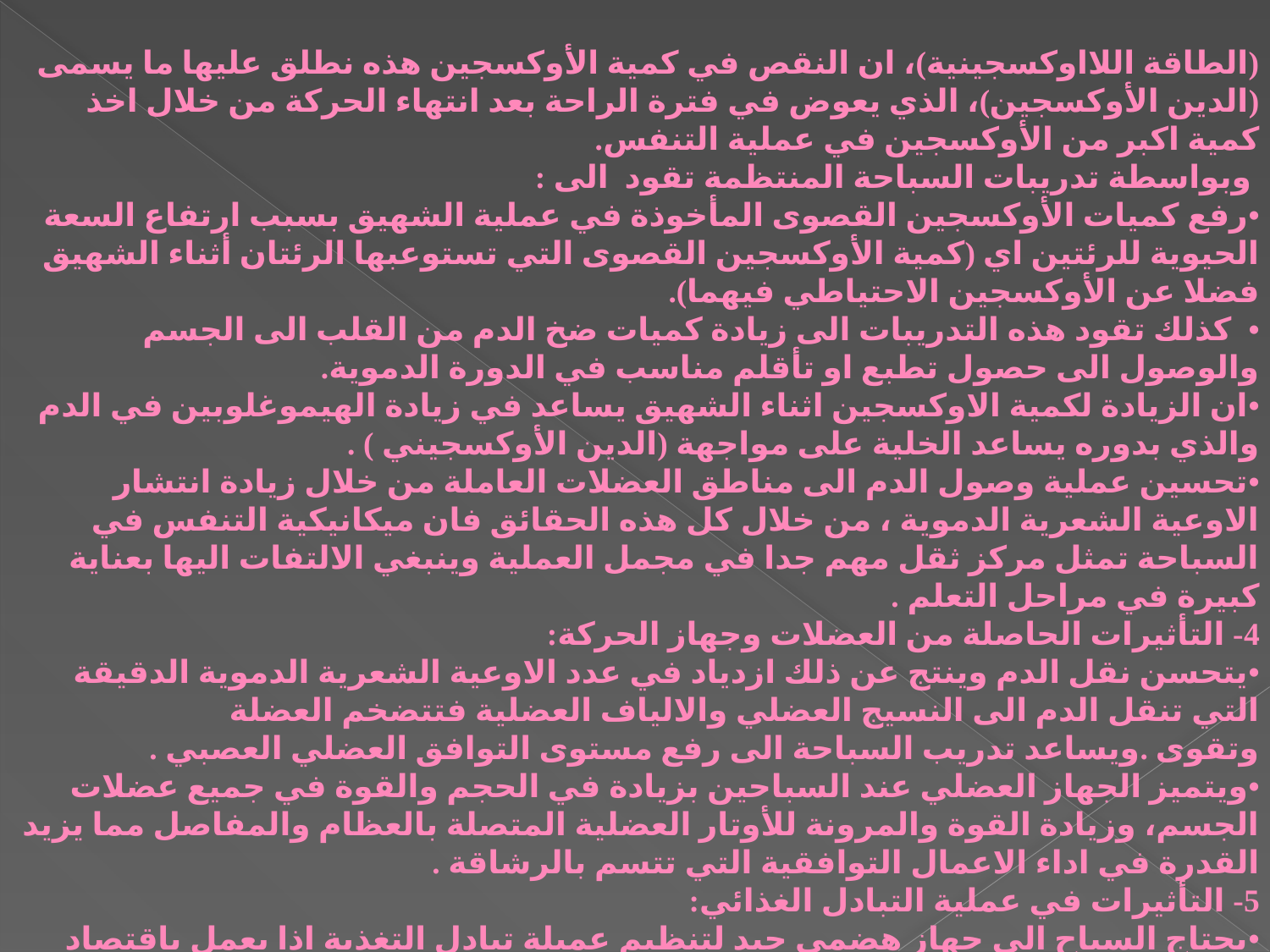

(الطاقة اللااوكسجينية)، ان النقص في كمية الأوكسجين هذه نطلق عليها ما يسمى (الدين الأوكسجين)، الذي يعوض في فترة الراحة بعد انتهاء الحركة من خلال اخذ كمية اكبر من الأوكسجين في عملية التنفس.
 وبواسطة تدريبات السباحة المنتظمة تقود  الى :
•	رفع كميات الأوكسجين القصوى المأخوذة في عملية الشهيق بسبب ارتفاع السعة الحيوية للرئتين اي (كمية الأوكسجين القصوى التي تستوعبها الرئتان أثناء الشهيق فضلا عن الأوكسجين الاحتياطي فيهما).
•	  كذلك تقود هذه التدريبات الى زيادة كميات ضخ الدم من القلب الى الجسم والوصول الى حصول تطبع او تأقلم مناسب في الدورة الدموية.
•	ان الزيادة لكمية الاوكسجين اثناء الشهيق يساعد في زيادة الهيموغلوبين في الدم والذي بدوره يساعد الخلية على مواجهة (الدين الأوكسجيني ) .
•	تحسين عملية وصول الدم الى مناطق العضلات العاملة من خلال زيادة انتشار الاوعية الشعرية الدموية ، من خلال كل هذه الحقائق فان ميكانيكية التنفس في السباحة تمثل مركز ثقل مهم جدا في مجمل العملية وينبغي الالتفات اليها بعناية كبيرة في مراحل التعلم .
4- التأثيرات الحاصلة من العضلات وجهاز الحركة:
•	يتحسن نقل الدم وينتج عن ذلك ازدياد في عدد الاوعية الشعرية الدموية الدقيقة التي تنقل الدم الى النسيج العضلي والالياف العضلية فتتضخم العضلة وتقوى .ويساعد تدريب السباحة الى رفع مستوى التوافق العضلي العصبي .
•	ويتميز الجهاز العضلي عند السباحين بزيادة في الحجم والقوة في جميع عضلات الجسم، وزيادة القوة والمرونة للأوتار العضلية المتصلة بالعظام والمفاصل مما يزيد القدرة في اداء الاعمال التوافقية التي تتسم بالرشاقة .
5- التأثيرات في عملية التبادل الغذائي:
•	يحتاج السباح الى جهاز هضمي جيد لتنظيم عميلة تبادل التغذية اذا يعمل باقتصاد ويوزع الطاقات في الاماكن الضرورية في الجسم. يحتاج السباح سعرات حرارية من المواد الغذائية (الكربوهيدرات والبروتينات والدهون) فضلا عن الماء والاملاح والفيتامينات.
•